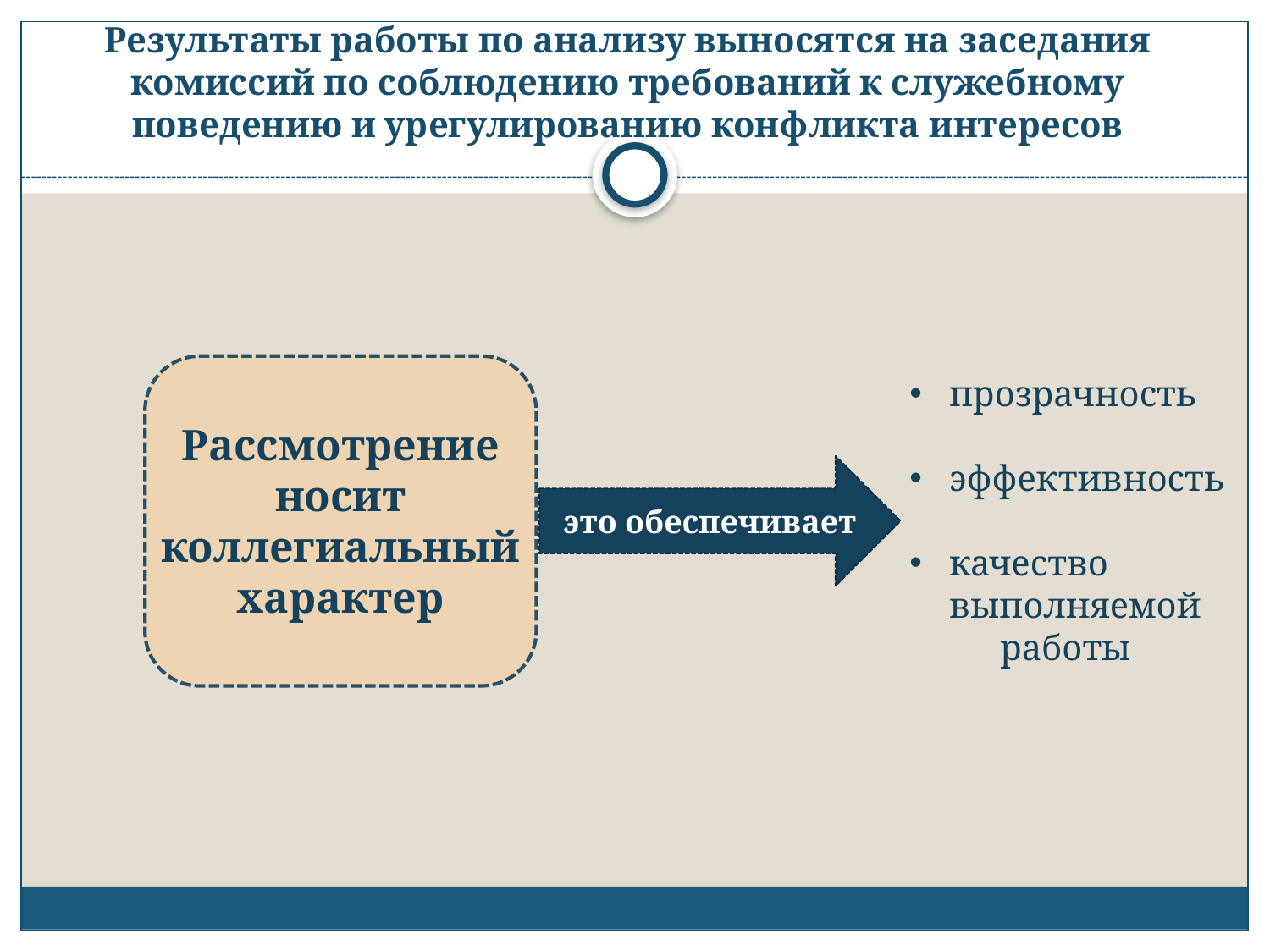

# Результаты работы по анализу выносятся на заседания комиссий по соблюдению требований к служебному поведению и урегулированию конфликта интересов

прозрачность

эффективность

качество выполняемой                     работы
Рассмотрение носит коллегиальный характер

это обеспечивает